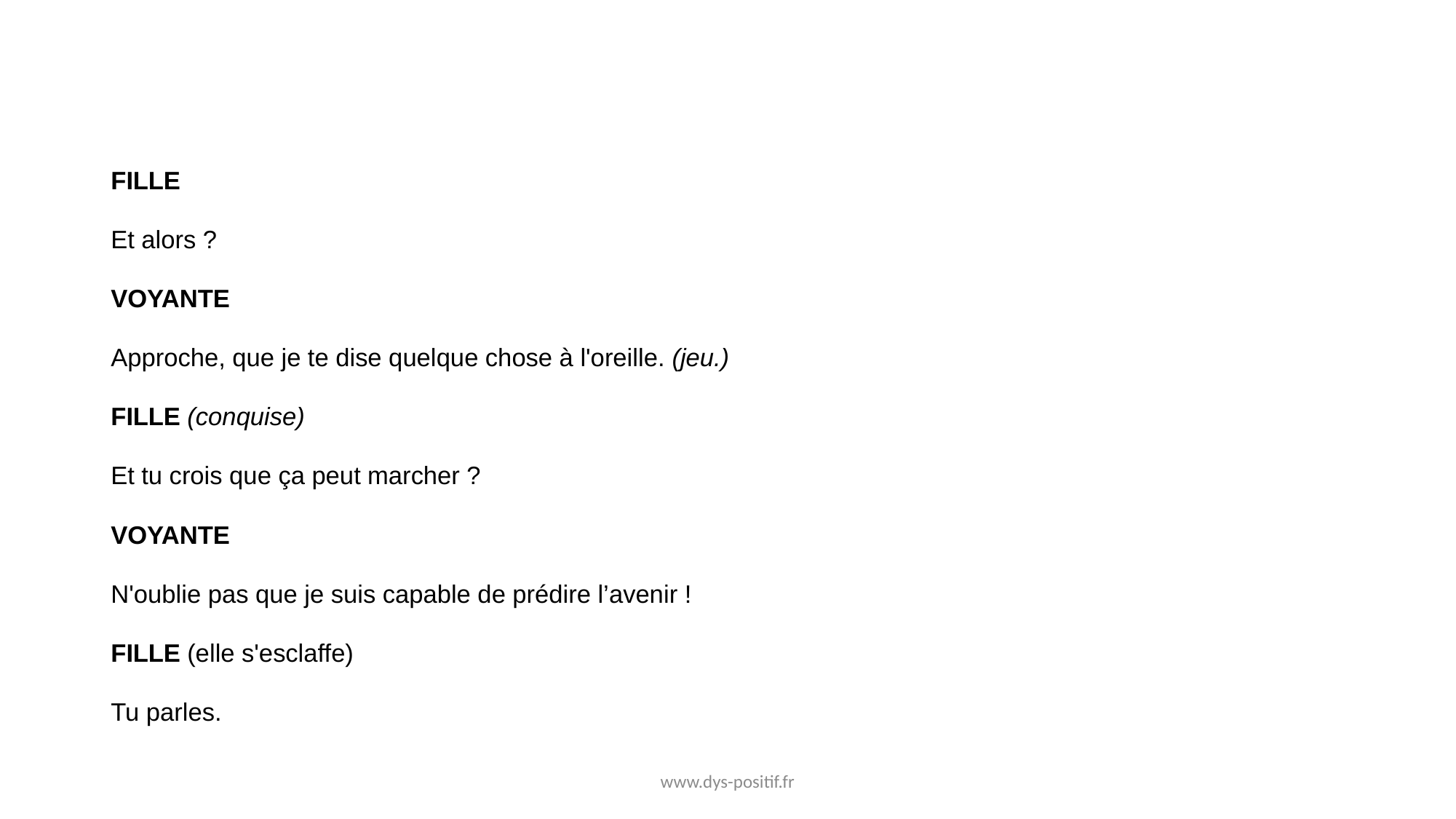

FILLE
Et alors ?
VOYANTE
Approche, que je te dise quelque chose à l'oreille. (jeu.)
FILLE (conquise)
Et tu crois que ça peut marcher ?
VOYANTE
N'oublie pas que je suis capable de prédire l’avenir !
FILLE (elle s'esclaffe)
Tu parles.

www.dys-positif.fr